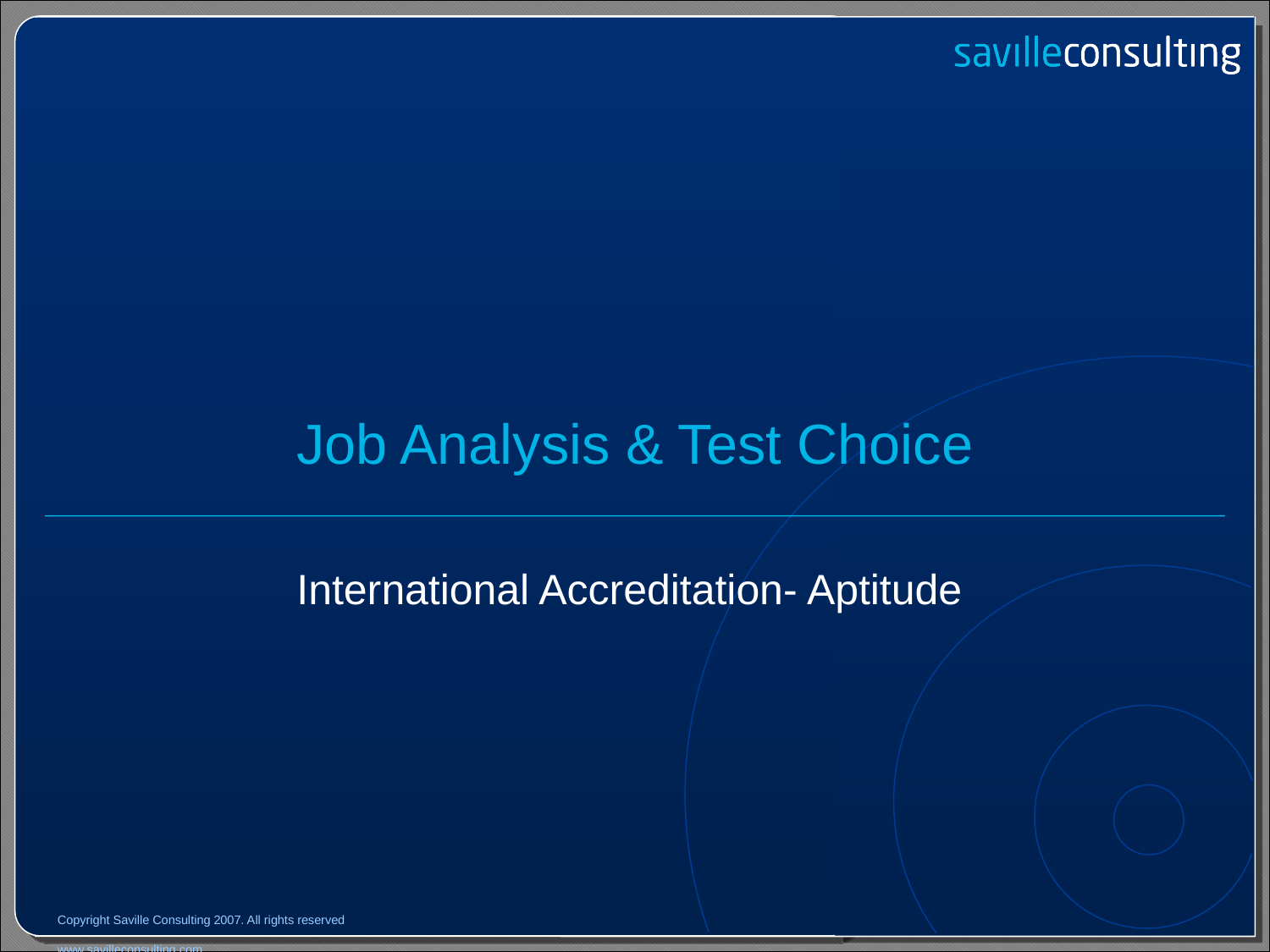

# Job Analysis & Test Choice
International Accreditation- Aptitude